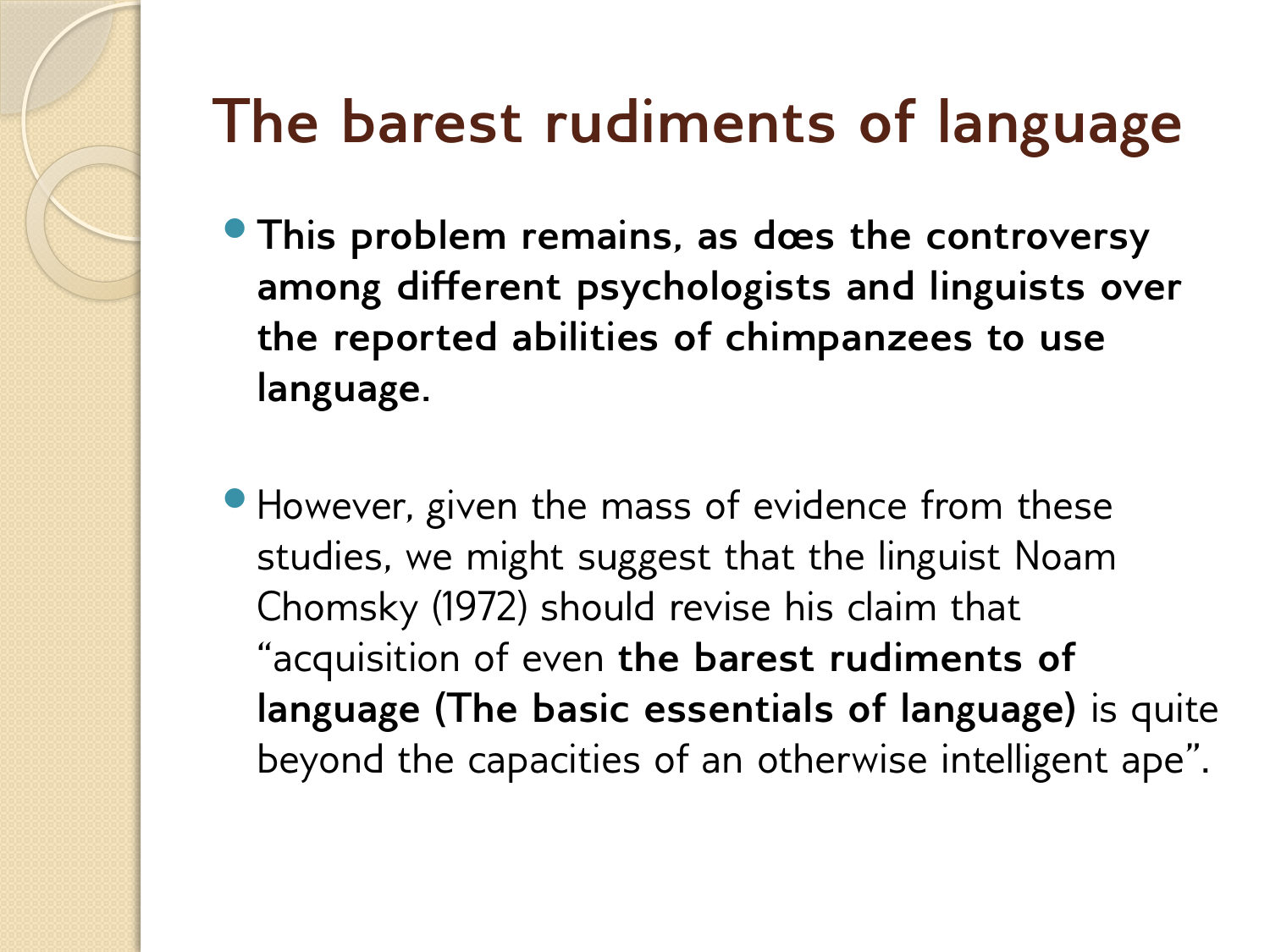

# The barest rudiments of language
This problem remains, as does the controversy among different psychologists and linguists over the reported abilities of chimpanzees to use language.

However, given the mass of evidence from these studies, we might suggest that the linguist Noam Chomsky (1972) should revise his claim that “acquisition of even the barest rudiments of language (The basic essentials of language) is quite beyond the capacities of an otherwise intelligent ape”.